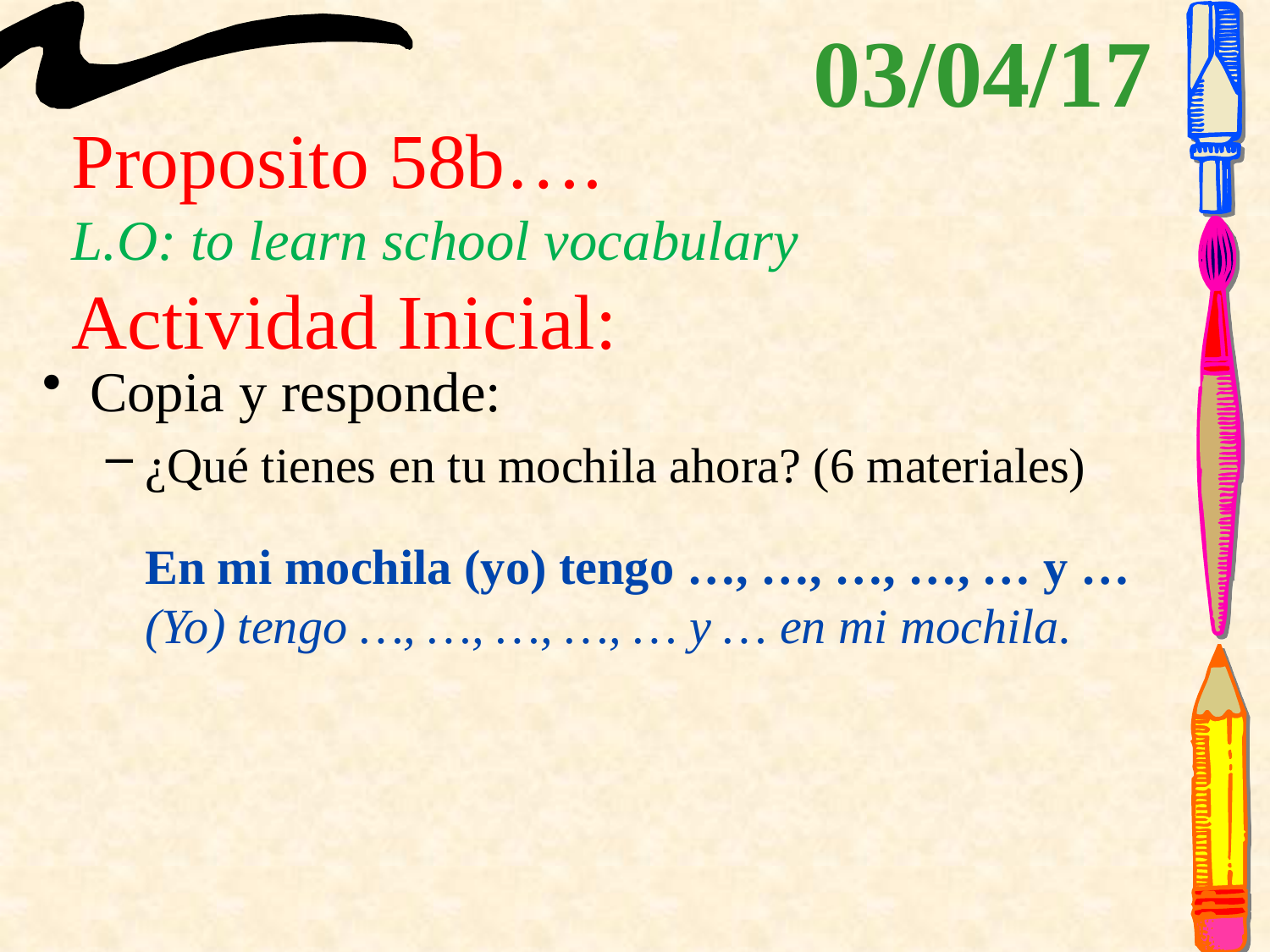

03/04/17
# Proposito 58b…. L.O: to learn school vocabulary Actividad Inicial:
Copia y responde:
¿Qué tienes en tu mochila ahora? (6 materiales)

En mi mochila (yo) tengo …, …, …, …, … y …
(Yo) tengo …, …, …, …, … y … en mi mochila.